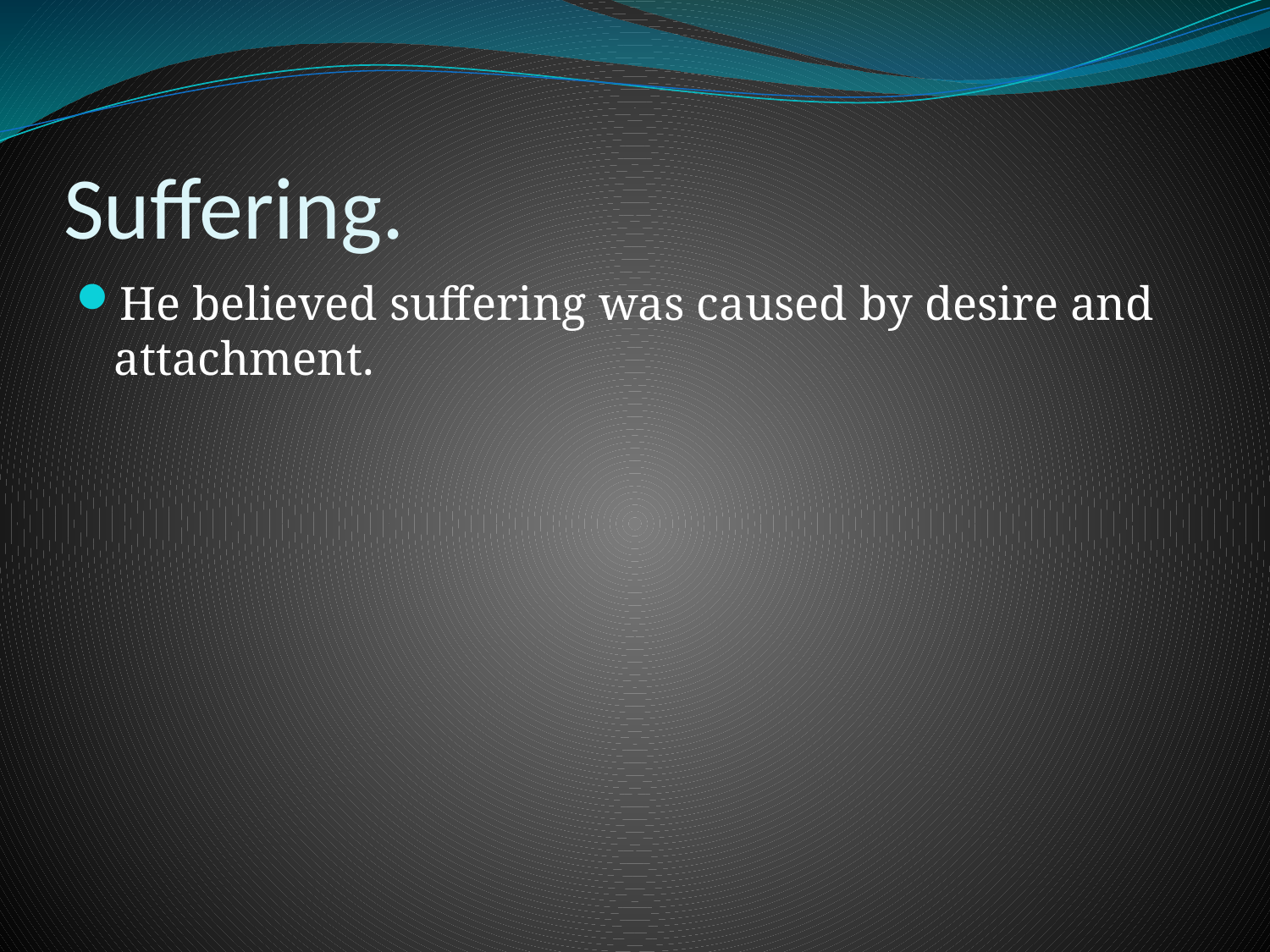

# Suffering.
He believed suffering was caused by desire and attachment.